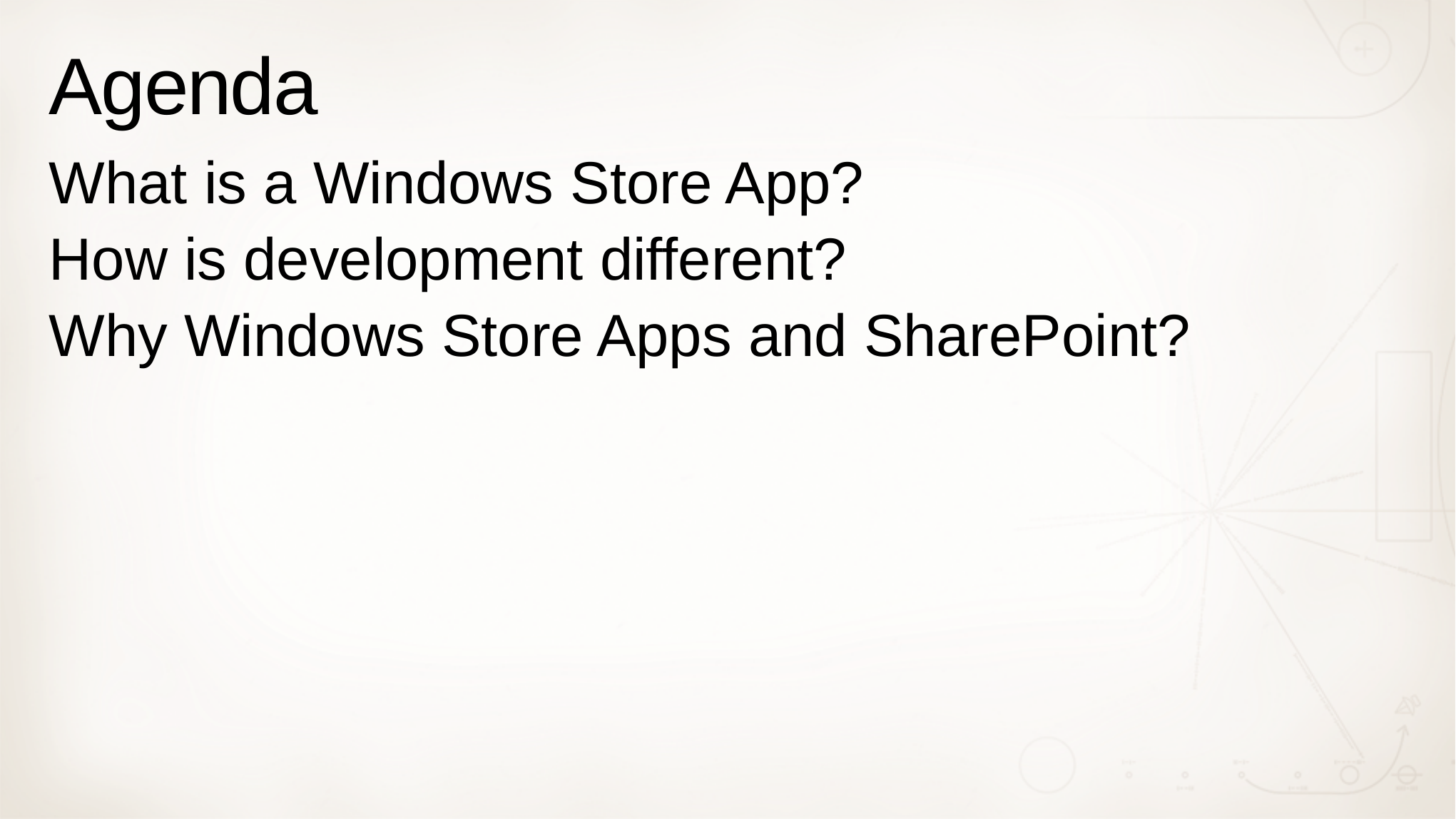

# Agenda
What is a Windows Store App?
How is development different?
Why Windows Store Apps and SharePoint?